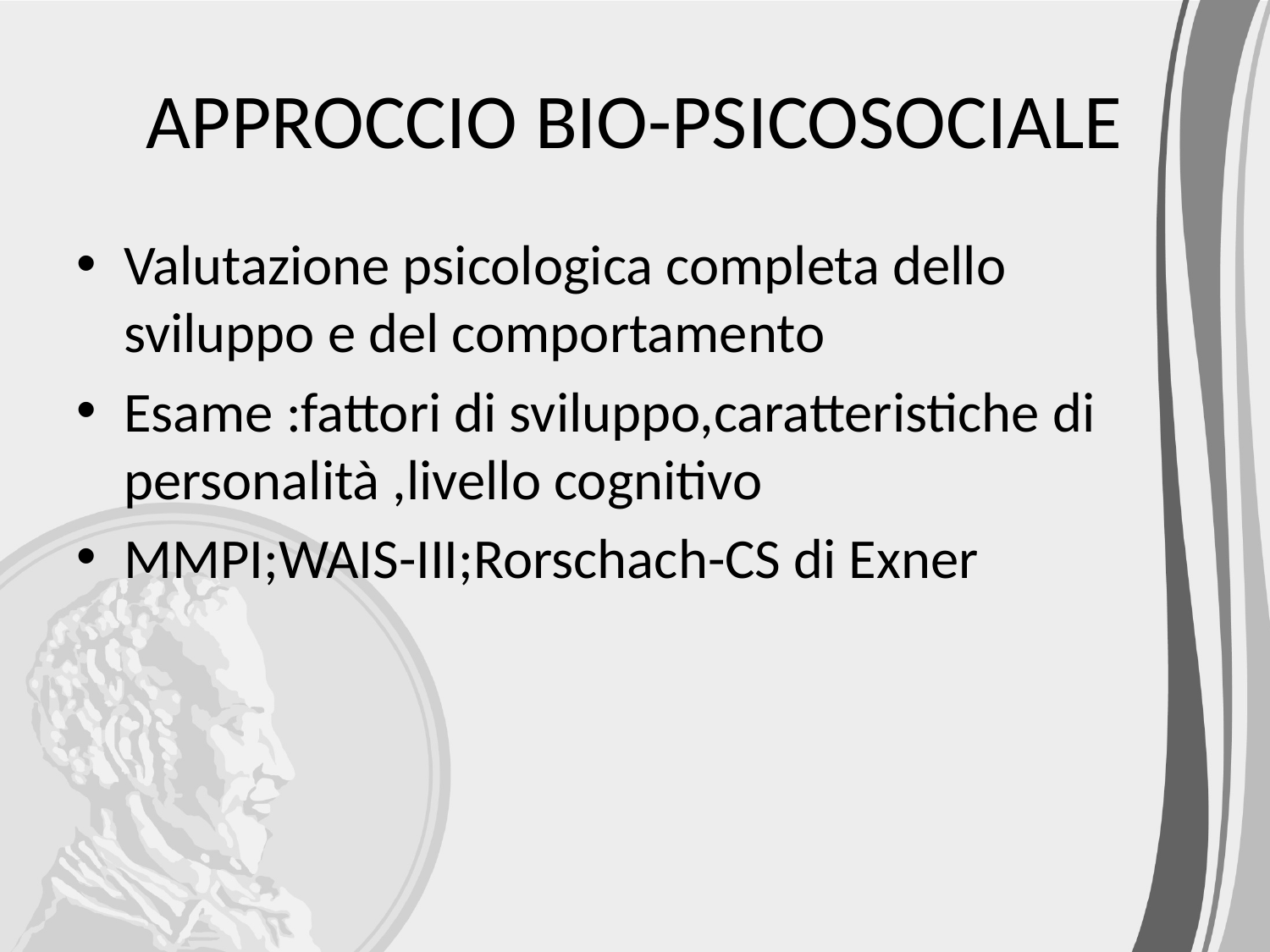

# APPROCCIO BIO-PSICOSOCIALE
Valutazione psicologica completa dello sviluppo e del comportamento
Esame :fattori di sviluppo,caratteristiche di personalità ,livello cognitivo
MMPI;WAIS-III;Rorschach-CS di Exner